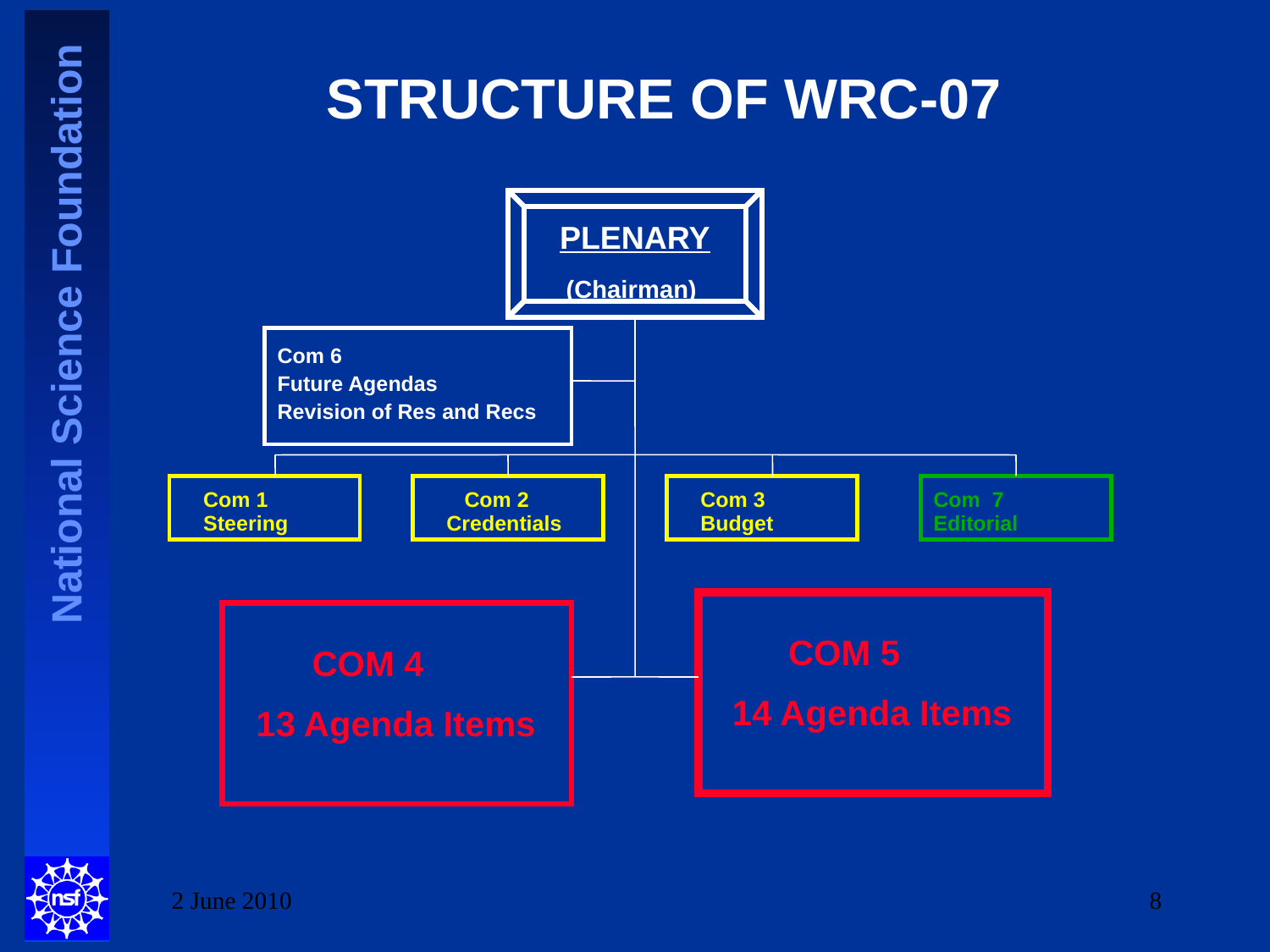

# STRUCTURE OF WRC-07

PLENARY
(Chairman)

Com 6
Future Agendas
Revision of Res and Recs

Com 1
Steering
   Com 2
Credentials
Com 3
Budget
Com  7
Editorial

        COM 5
14 Agenda Items
        COM 4
13 Agenda Items

2 June 2010
8